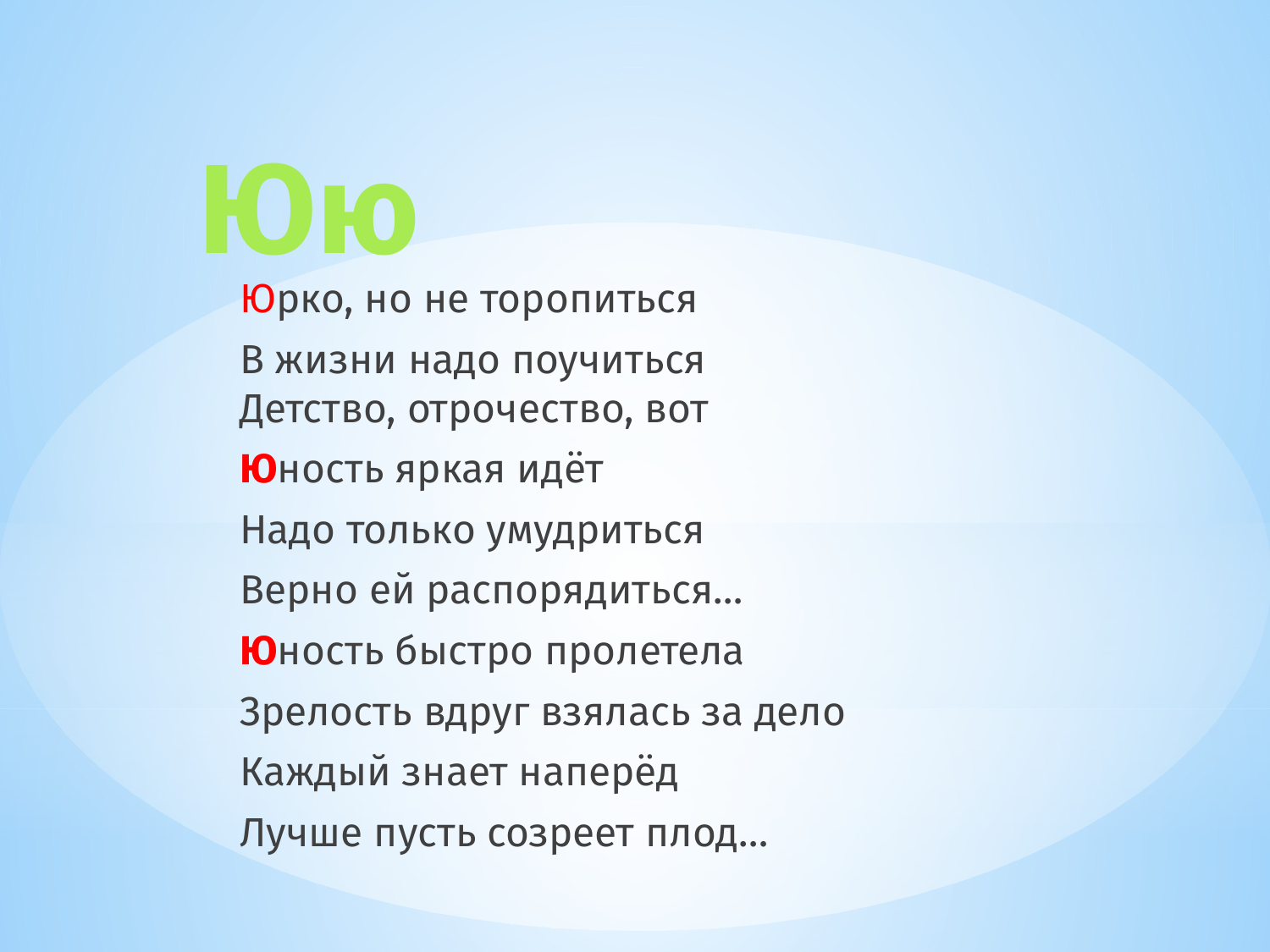

# Юю
Юрко, но не торопиться
В жизни надо поучиться
Детство, отрочество, вот
Юность яркая идёт
Надо только умудриться
Верно ей распорядиться…
Юность быстро пролетела
Зрелость вдруг взялась за дело
Каждый знает наперёд
Лучше пусть созреет плод…